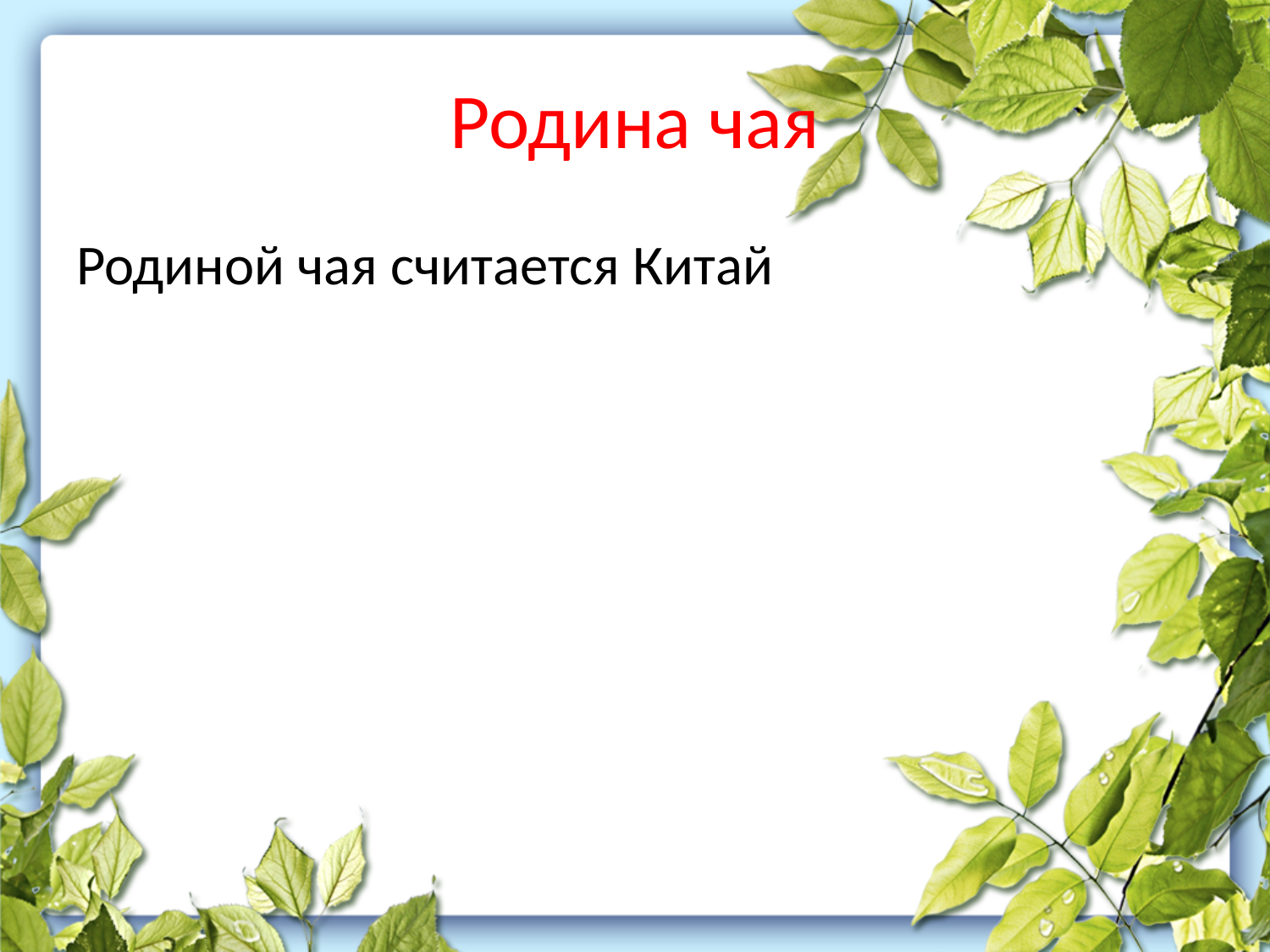

# Родина чая
Родиной чая считается Китай